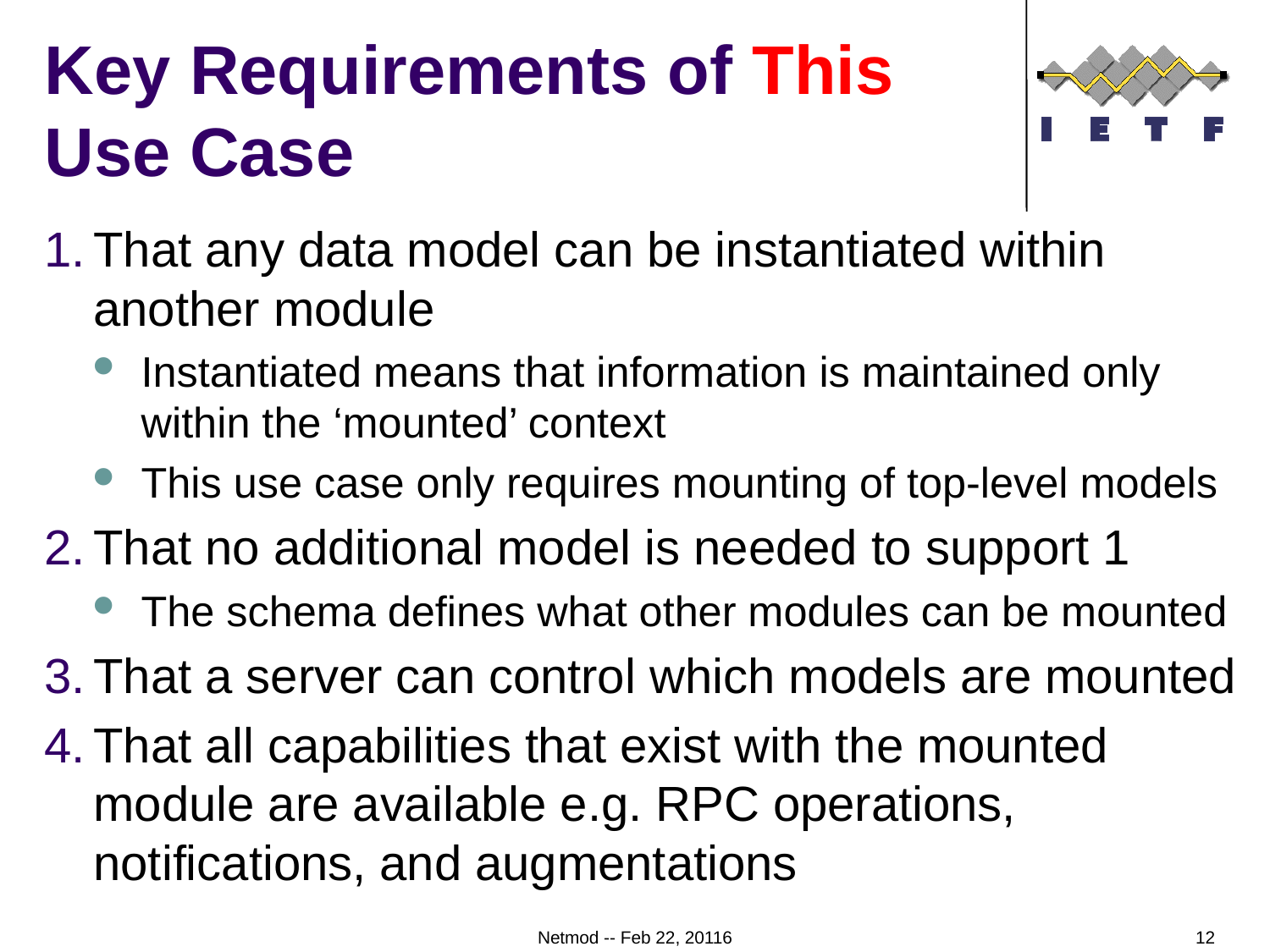

# Key Requirements of This Use Case
That any data model can be instantiated within another module
Instantiated means that information is maintained only within the ‘mounted’ context
This use case only requires mounting of top-level models
That no additional model is needed to support 1
The schema defines what other modules can be mounted
That a server can control which models are mounted
That all capabilities that exist with the mounted module are available e.g. RPC operations, notifications, and augmentations
Netmod -- Feb 22, 20116
12